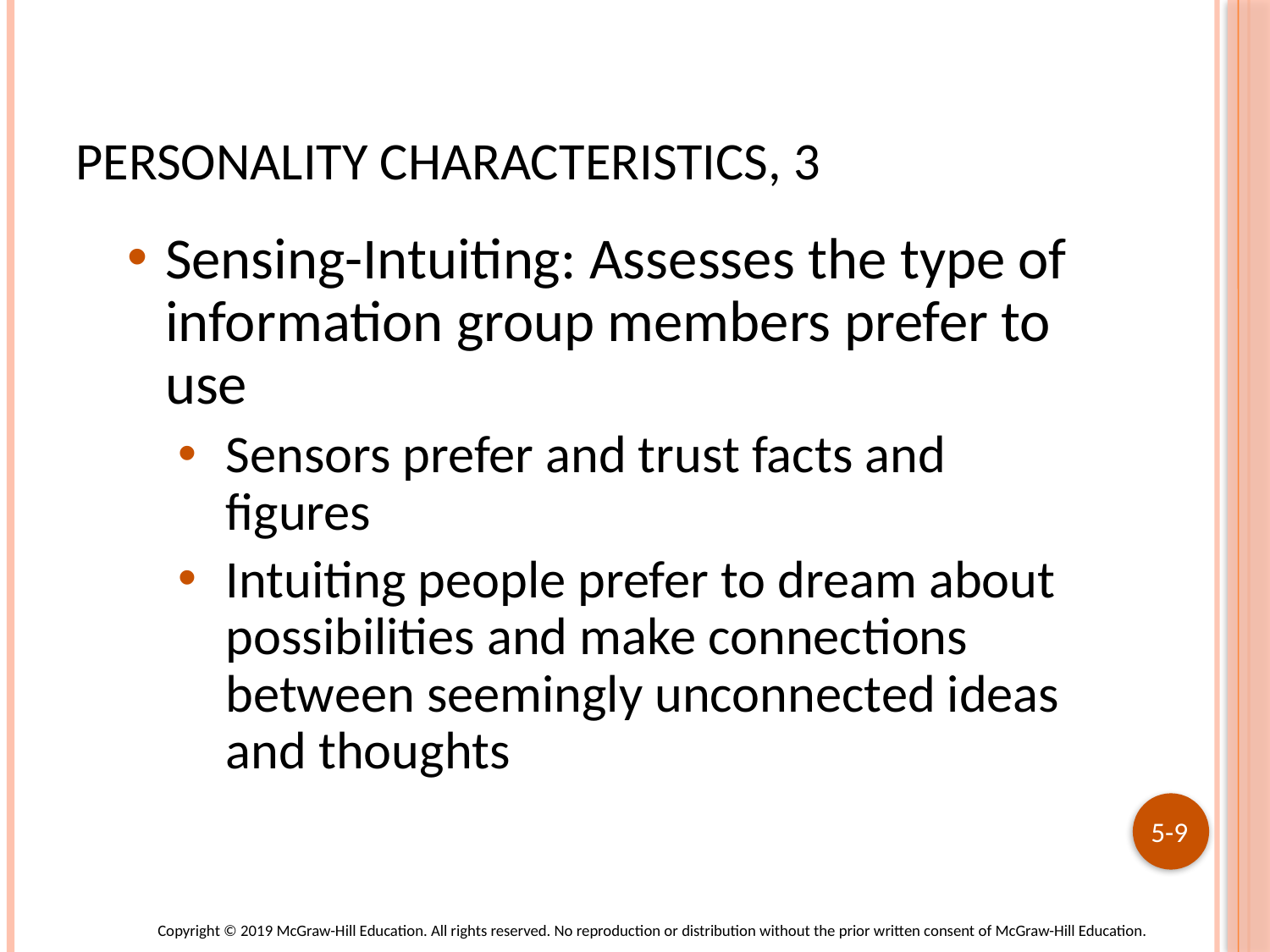

# Personality Characteristics, 3
Sensing-Intuiting: Assesses the type of information group members prefer to use
Sensors prefer and trust facts and figures
Intuiting people prefer to dream about possibilities and make connections between seemingly unconnected ideas and thoughts